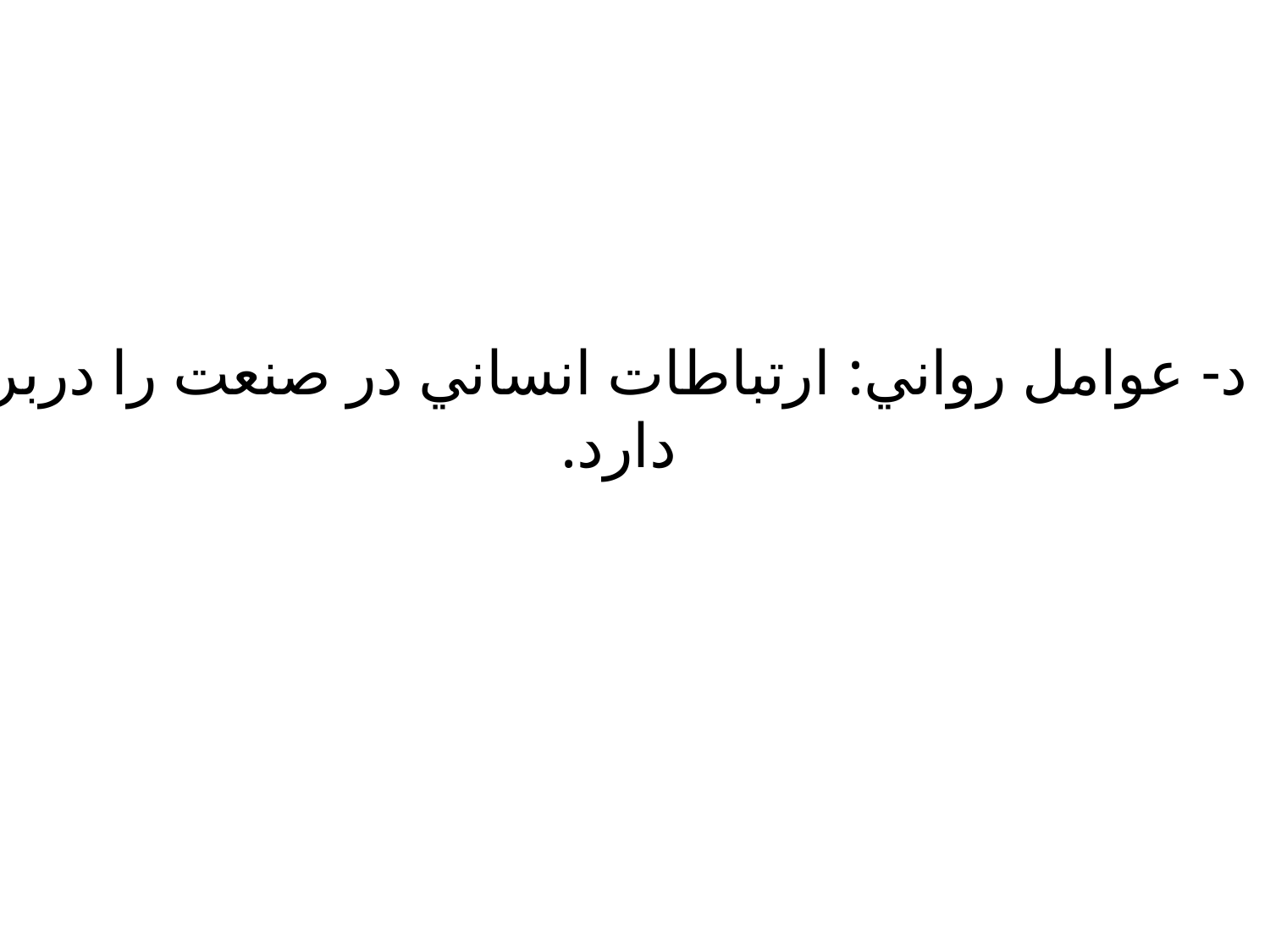

# د- عوامل رواني: ارتباطات انساني در صنعت را دربر دارد.